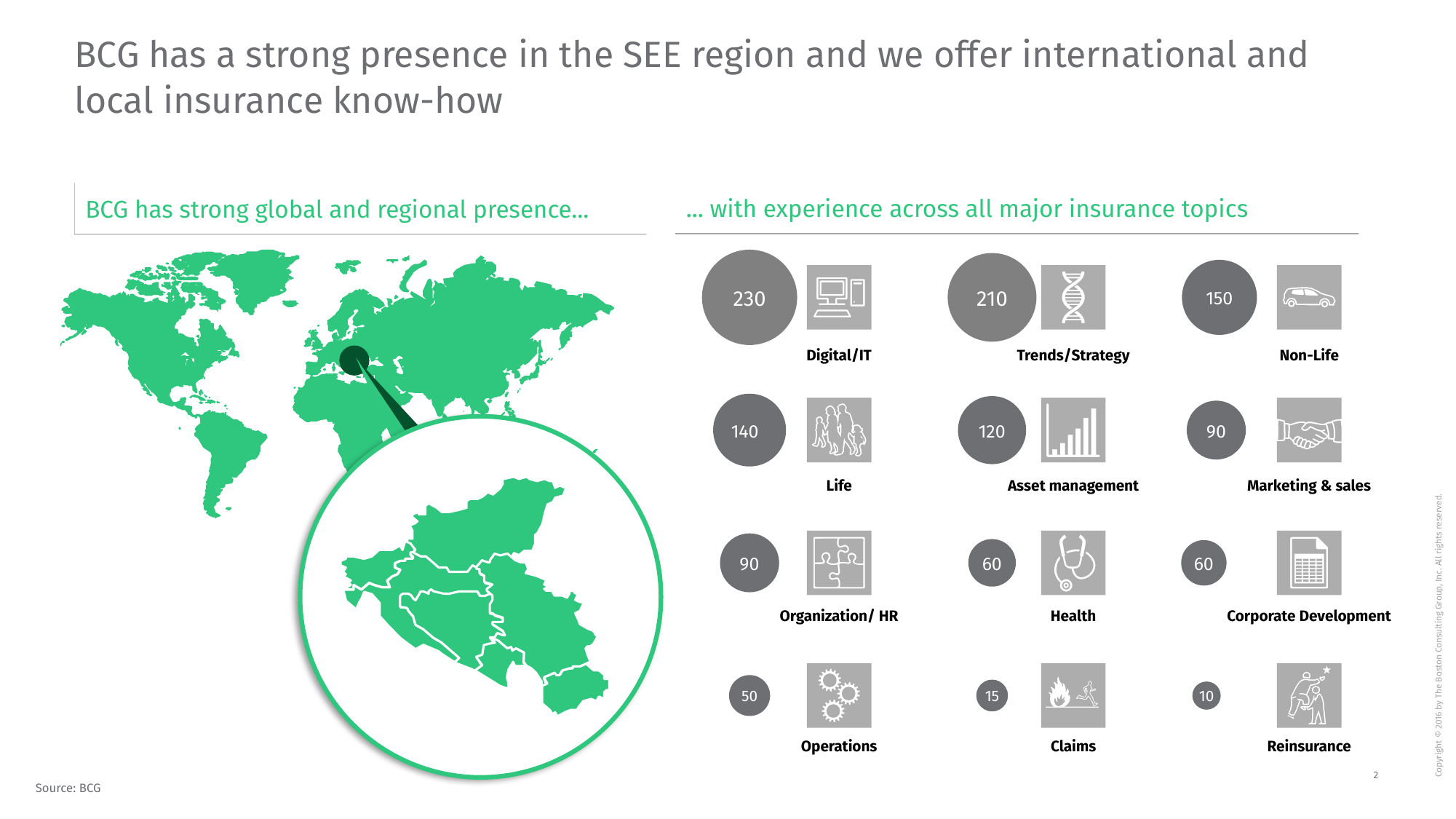

# BCG has a strong presence in the SEE region and we offer international and local insurance know-how
... with experience across all major insurance topics
BCG has strong global and regional presence...

230
210
150

Digital/IT
Trends/Strategy
Non-Life

140
120

90

Life
Asset management
Marketing & sales

90
60
60
Organization/ HR
Health
Corporate Development

50
15
10
Operations
Claims
Reinsurance
Source: BCG